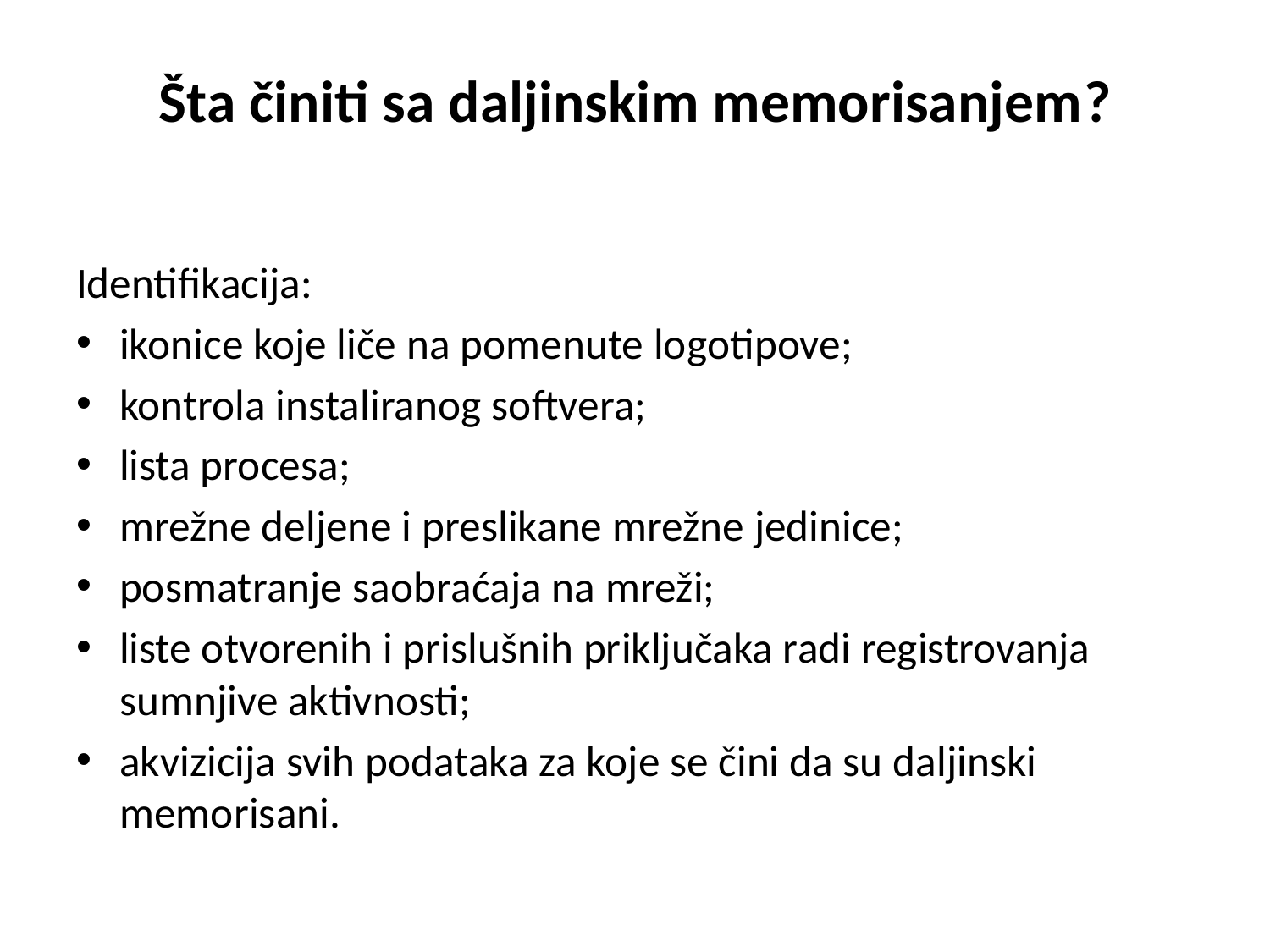

# Šta činiti sa daljinskim memorisanjem?
Identifikacija:
ikonice koje liče na pomenute logotipove;
kontrola instaliranog softvera;
lista procesa;
mrežne deljene i preslikane mrežne jedinice;
posmatranje saobraćaja na mreži;
liste otvorenih i prislušnih priključaka radi registrovanja sumnjive aktivnosti;
akvizicija svih podataka za koje se čini da su daljinski memorisani.